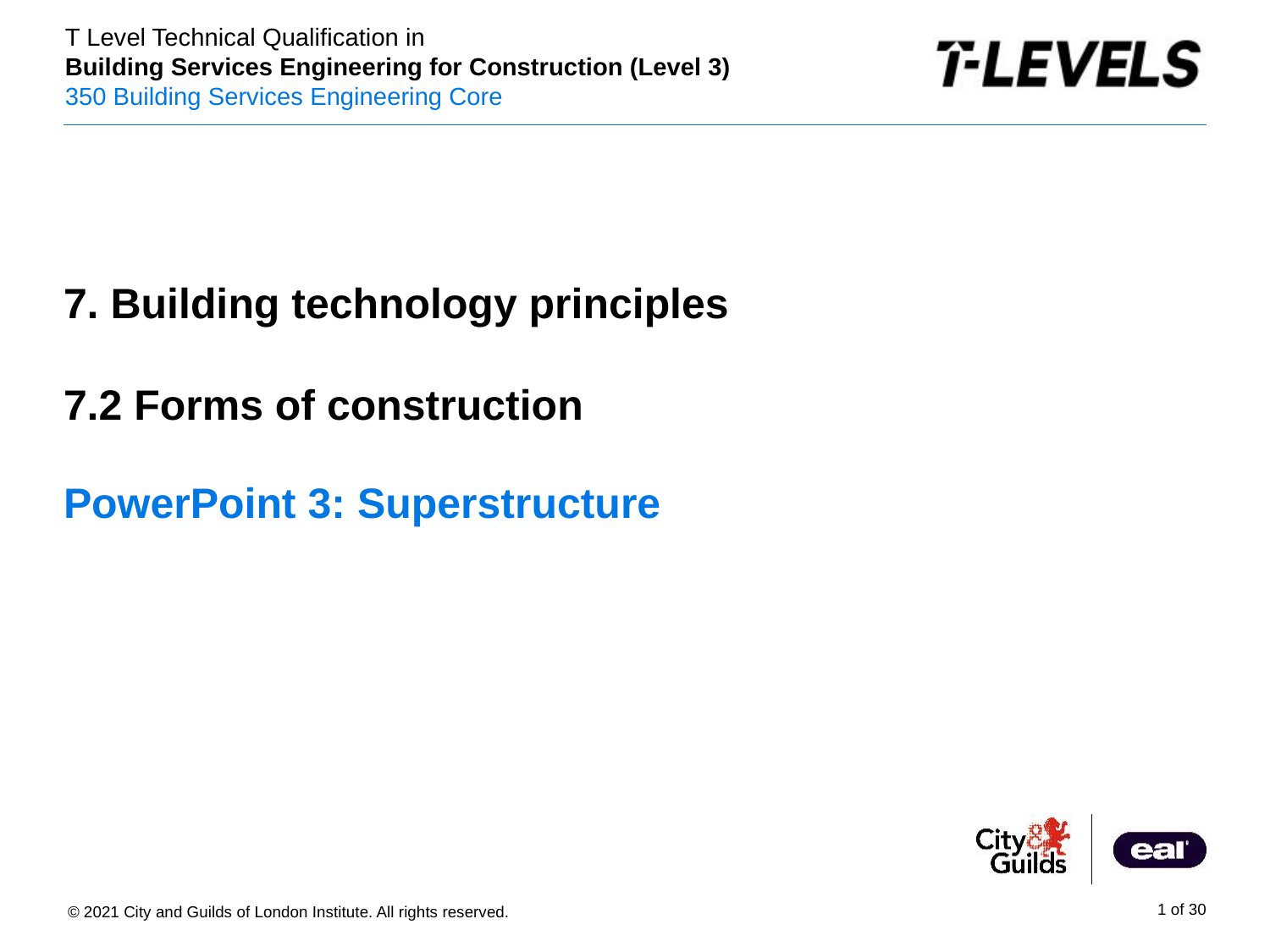

7. Building technology principles

7.2 Forms of construction

# PowerPoint 3: Superstructure

PowerPoint